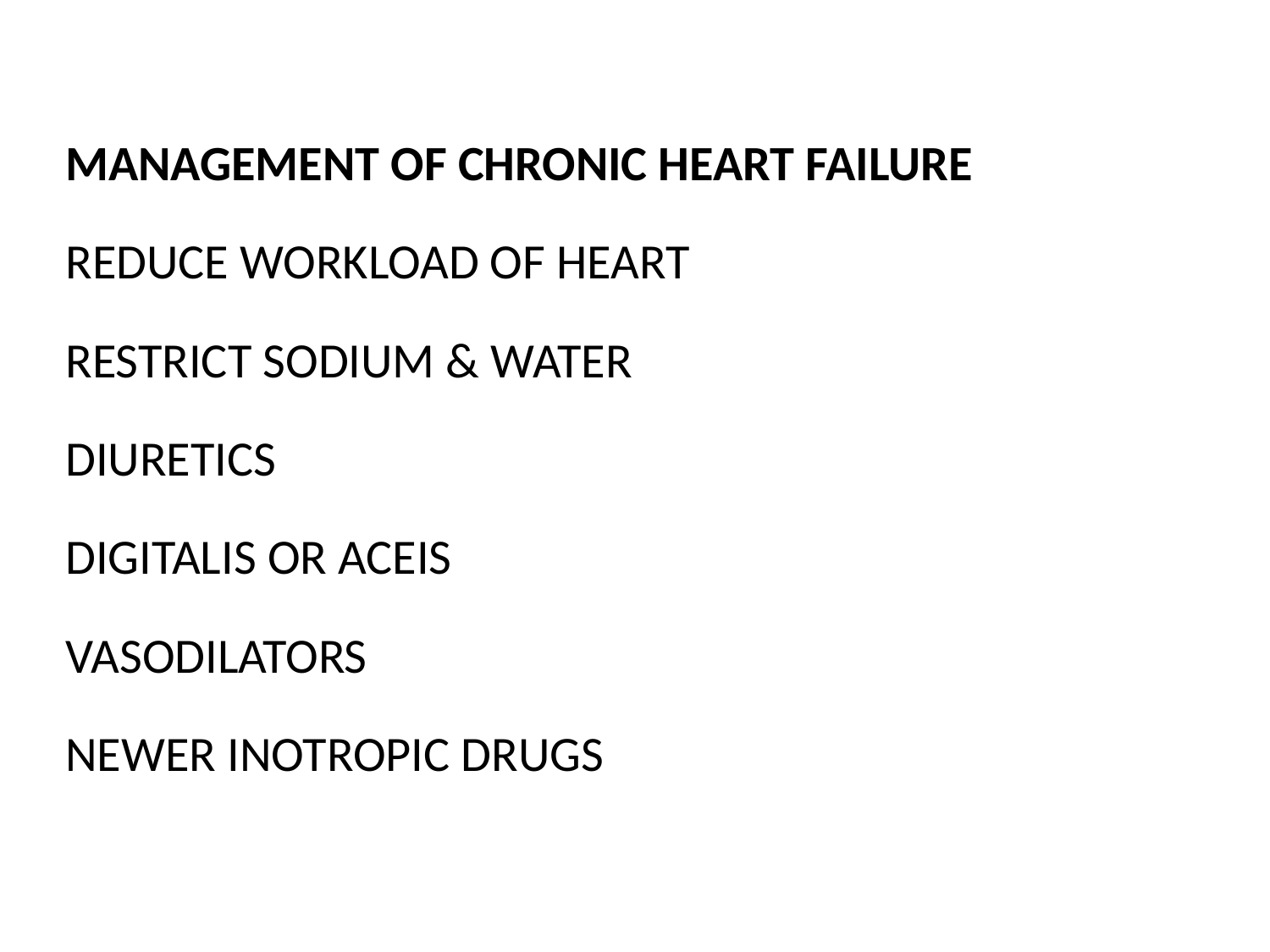

MANAGEMENT OF CHRONIC HEART FAILURE
REDUCE WORKLOAD OF HEART
RESTRICT SODIUM & WATER
DIURETICS
DIGITALIS OR ACEIS
VASODILATORS
NEWER INOTROPIC DRUGS